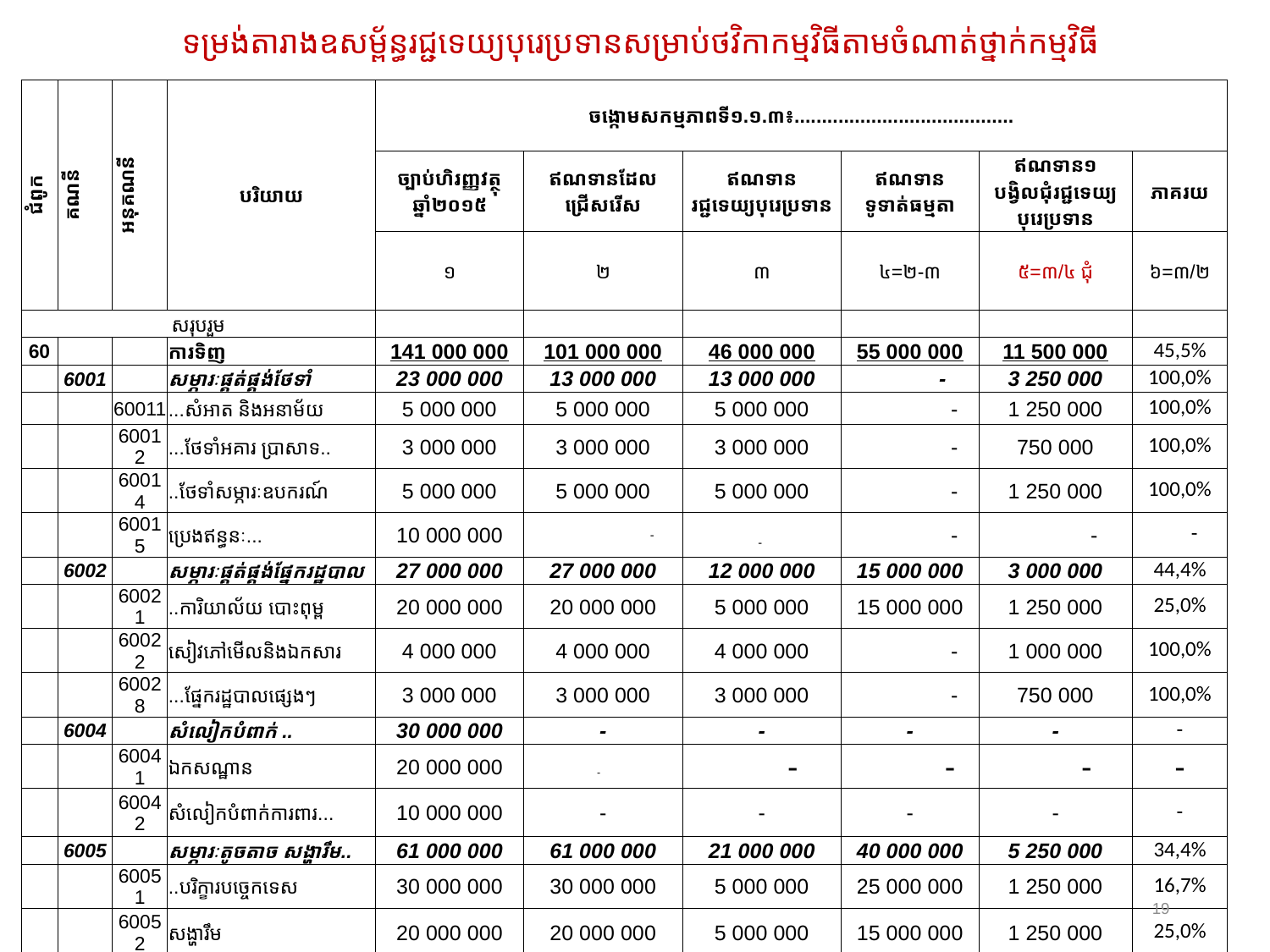

# ទម្រង់​តារាងឧសម្ព័ន្ធរជ្ជទេយ្យបុរេប្រទាន​សម្រាប់ថវិកាកម្មវិធី​តាមចំណាត់ថ្នាក់កម្មវិធី
| ជំពូក | គណនី | អនុគណនី | បរិយាយ | ចង្កោមសកម្មភាពទី១.១.៣៖........................................ |  |  |  |  |  |
| --- | --- | --- | --- | --- | --- | --- | --- | --- | --- |
|  |  |  |  | ច្បាប់ហិរញ្ញវត្ថុ​ ឆ្នាំ២០១៥ | ឥណទានដែល ជ្រើសរើស | ឥណទាន រជ្ជទេយ្យបុរេប្រទាន | ឥណទាន ទូទាត់ធម្មតា | ឥណទាន១ បង្វិលជុំរជ្ជទេយ្យ បុរេប្រទាន | ភាគរយ |
|  |  |  |  | ១ | ២ | ៣ | ៤=២-៣ | ៥=៣/៤ ជុំ | ៦=៣/២ |
| សរុបរួម |  |  |  |  |  |  |  |  |  |
| 60 |  |  | ការទិញ | 141 000 000 | 101 000 000 | 46 000 000 | 55 000 000 | 11 500 000 | 45,5% |
|  | 6001 |  | សម្ភារៈផ្គត់ផ្គង់ថែទាំ | 23 000 000 | 13 000 000 | 13 000 000 | - | 3 250 000 | 100,0% |
|  |  | 60011 | ...សំអាត និងអនាម័យ | 5 000 000 | 5 000 000 | 5 000 000 | - | 1 250 000 | 100,0% |
|  |  | 60012 | ...ថែទាំអគារ ប្រាសាទ.. | 3 000 000 | 3 000 000 | 3 000 000 | - | 750 000 | 100,0% |
|  |  | 60014 | ..ថែទាំសម្ភារៈឧបករណ៍ | 5 000 000 | 5 000 000 | 5 000 000 | - | 1 250 000 | 100,0% |
|  |  | 60015 | ប្រេងឥន្ធនៈ... | 10 000 000 | - | - | - | - | - |
|  | 6002 |  | សម្ភារៈផ្គត់ផ្គង់ផ្នែករដ្ឋបាល | 27 000 000 | 27 000 000 | 12 000 000 | 15 000 000 | 3 000 000 | 44,4% |
|  |  | 60021 | ..ការិយាល័យ បោះពុម្ព | 20 000 000 | 20 000 000 | 5 000 000 | 15 000 000 | 1 250 000 | 25,0% |
|  |  | 60022 | សៀវភៅមើលនិងឯកសារ | 4 000 000 | 4 000 000 | 4 000 000 | - | 1 000 000 | 100,0% |
|  |  | 60028 | ...ផ្នែករដ្ឋបាលផ្សេងៗ | 3 000 000 | 3 000 000 | 3 000 000 | - | 750 000 | 100,0% |
|  | 6004 |  | សំលៀកបំពាក់ .. | 30 000 000 | - | - | - | - | - |
|  |  | 60041 | ឯកសណ្ឋាន | 20 000 000 | - | - | - | - | - |
|  |  | 60042 | សំលៀកបំពាក់ការពារ... | 10 000 000 | - | - | - | - | - |
|  | 6005 |  | សម្ភារៈតូចតាច សង្ហារឹម.. | 61 000 000 | 61 000 000 | 21 000 000 | 40 000 000 | 5 250 000 | 34,4% |
|  |  | 60051 | ..បរិក្ខារបច្ចេកទេស | 30 000 000 | 30 000 000 | 5 000 000 | 25 000 000 | 1 250 000 | 16,7% |
|  |  | 60052 | សង្ហារឹម | 20 000 000 | 20 000 000 | 5 000 000 | 15 000 000 | 1 250 000 | 25,0% |
|  |  | 60053 | សម្ភារៈប្រើប្រាស់ | 5 000 000 | 5 000 000 | 5 000 000 | - | 1 250 000 | 100,0% |
|  |  | 60054 | ..ឧបករណ៍ដឹកជញ្ជូន | 2 000 000 | 2 000 000 | 2 000 000 | - | 500 000 | 100,0% |
|  |  | 60058 | ..សម្ភារៈបរិក្ខារផ្សេងៗ | 4 000 000 | 4 000 000 | 4 000 000 | - | 1 000 000 | 100,0% |
19